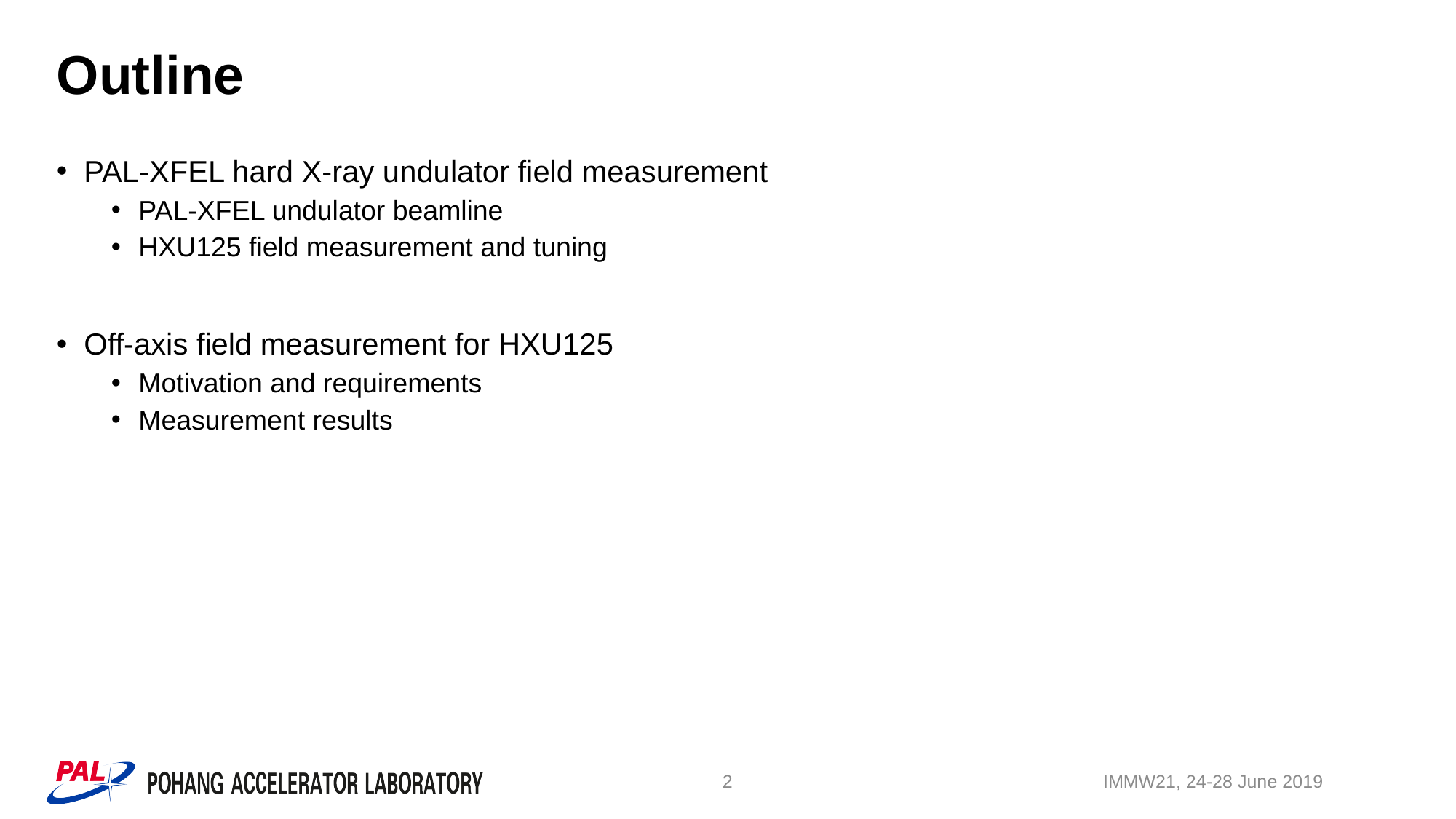

# Outline
PAL-XFEL hard X-ray undulator field measurement
PAL-XFEL undulator beamline
HXU125 field measurement and tuning

Off-axis field measurement for HXU125
Motivation and requirements
Measurement results
IMMW21, 24-28 June 2019
2